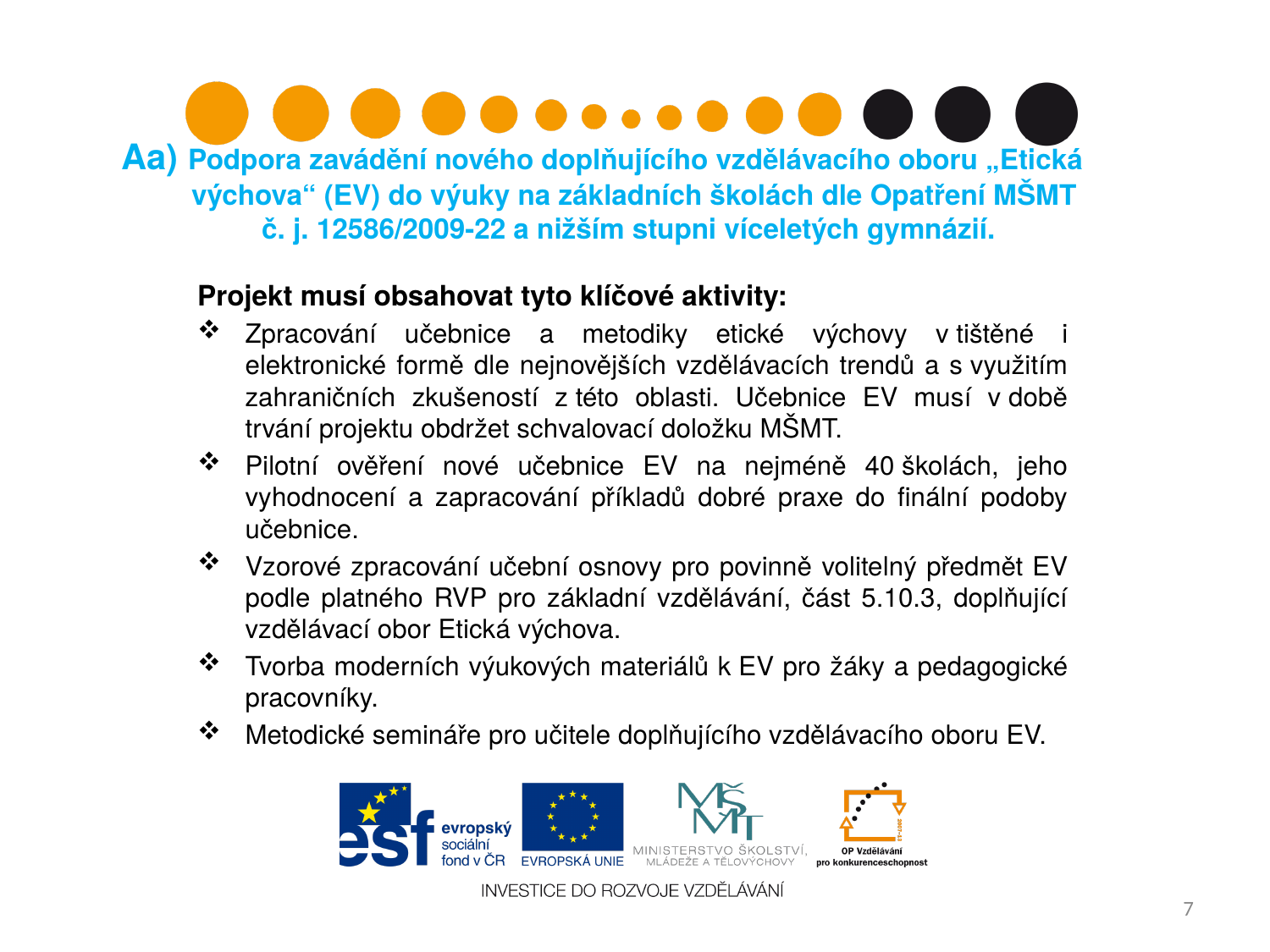

# Aa) Podpora zavádění nového doplňujícího vzdělávacího oboru „Etická výchova“ (EV) do výuky na základních školách dle Opatření MŠMT č. j. 12586/2009-22 a nižším stupni víceletých gymnázií.
Projekt musí obsahovat tyto klíčové aktivity:
Zpracování učebnice a metodiky etické výchovy v tištěné i elektronické formě dle nejnovějších vzdělávacích trendů a s využitím zahraničních zkušeností z této oblasti. Učebnice EV musí v době trvání projektu obdržet schvalovací doložku MŠMT.
Pilotní ověření nové učebnice EV na nejméně 40 školách, jeho vyhodnocení a zapracování příkladů dobré praxe do finální podoby učebnice.
Vzorové zpracování učební osnovy pro povinně volitelný předmět EV podle platného RVP pro základní vzdělávání, část 5.10.3, doplňující vzdělávací obor Etická výchova.
Tvorba moderních výukových materiálů k EV pro žáky a pedagogické pracovníky.
Metodické semináře pro učitele doplňujícího vzdělávacího oboru EV.
7